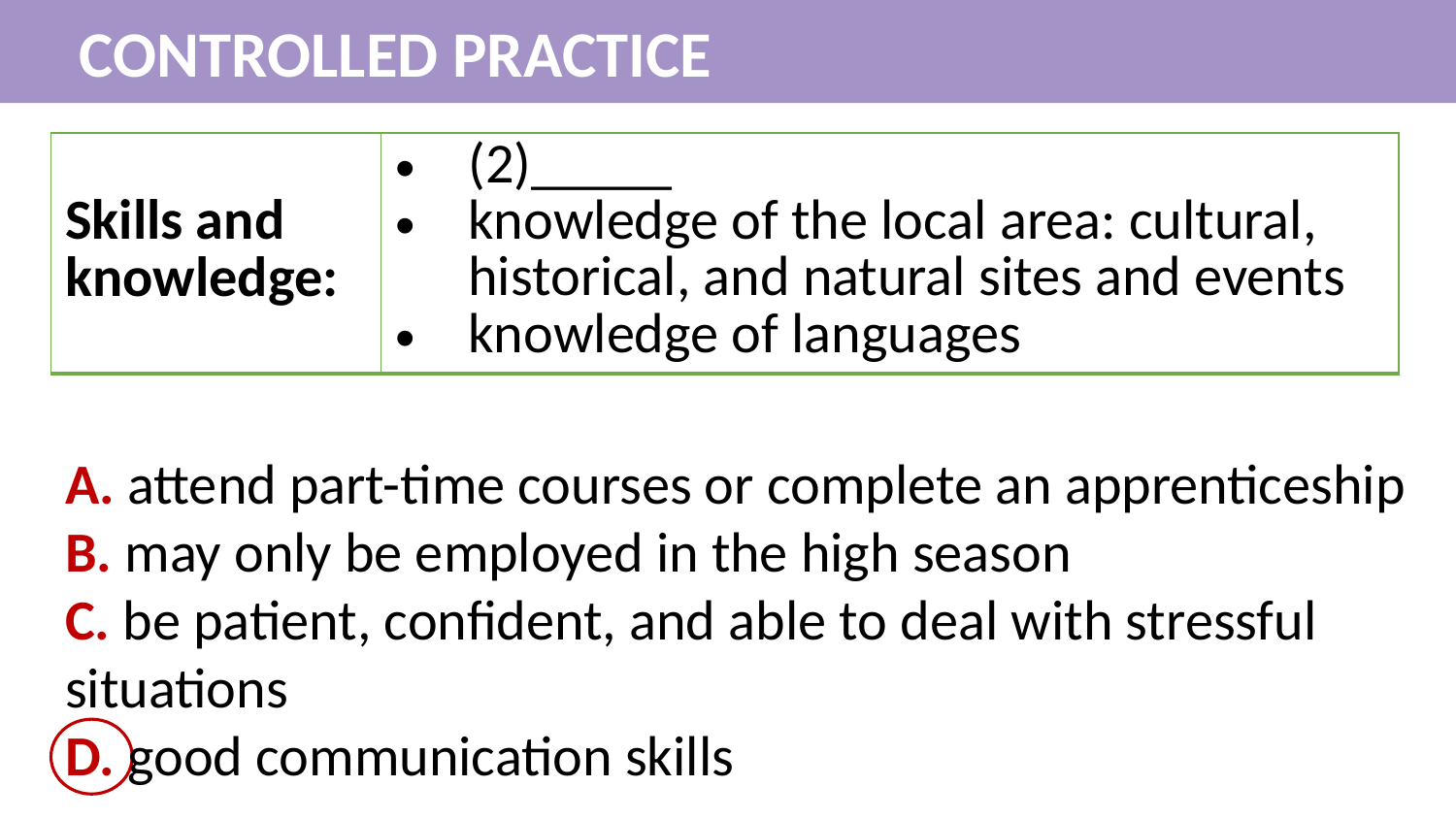

Controlled Practice
| Skills and knowledge: | (2)\_\_\_\_\_ knowledge of the local area: cultural, historical, and natural sites and events knowledge of languages |
| --- | --- |
A. attend part-time courses or complete an apprenticeship
B. may only be employed in the high season
C. be patient, confident, and able to deal with stressful situations
D. good communication skills